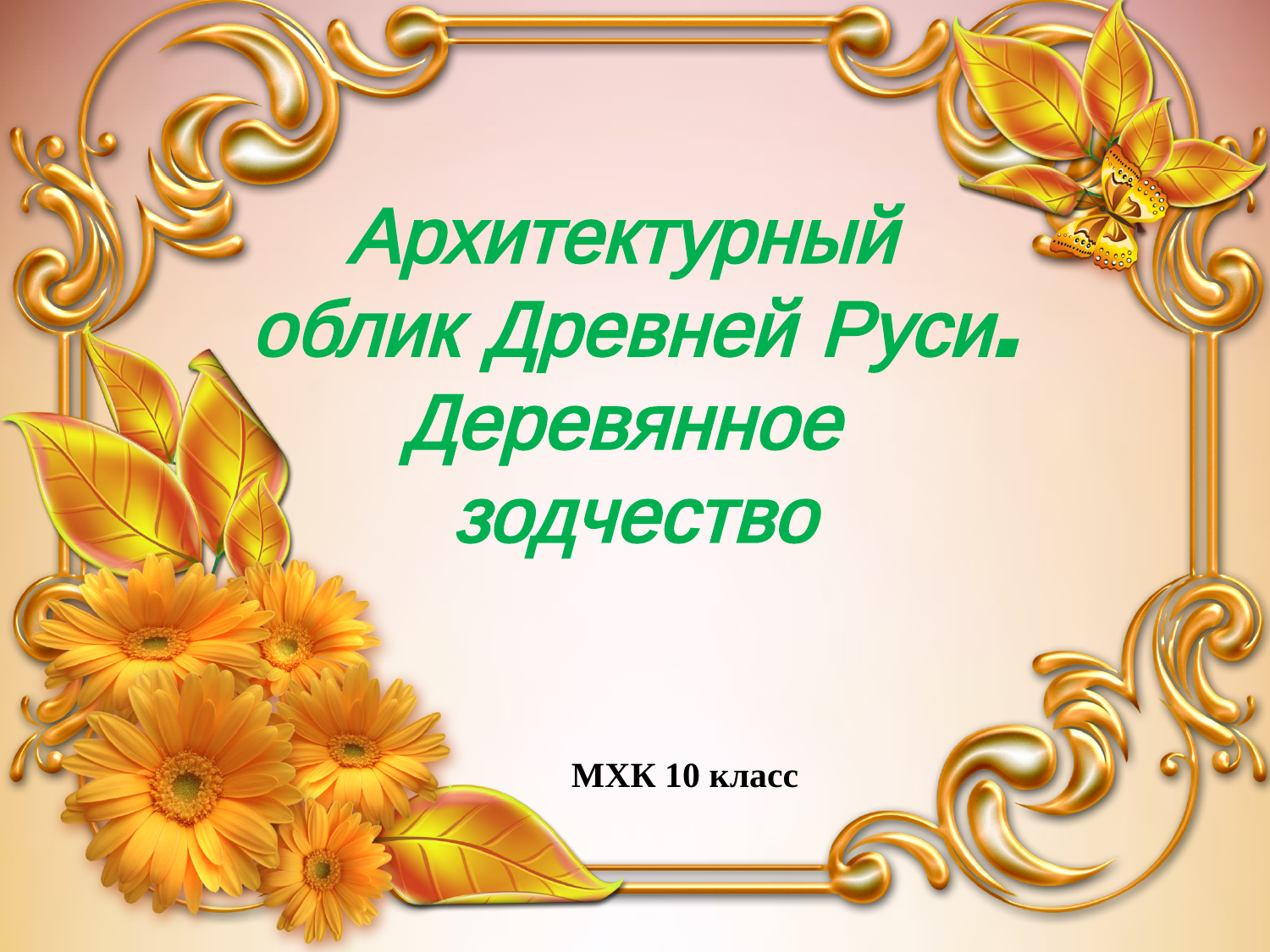

# Архитектурный облик Древней Руси. Деревянное зодчество
МХК 10 класс